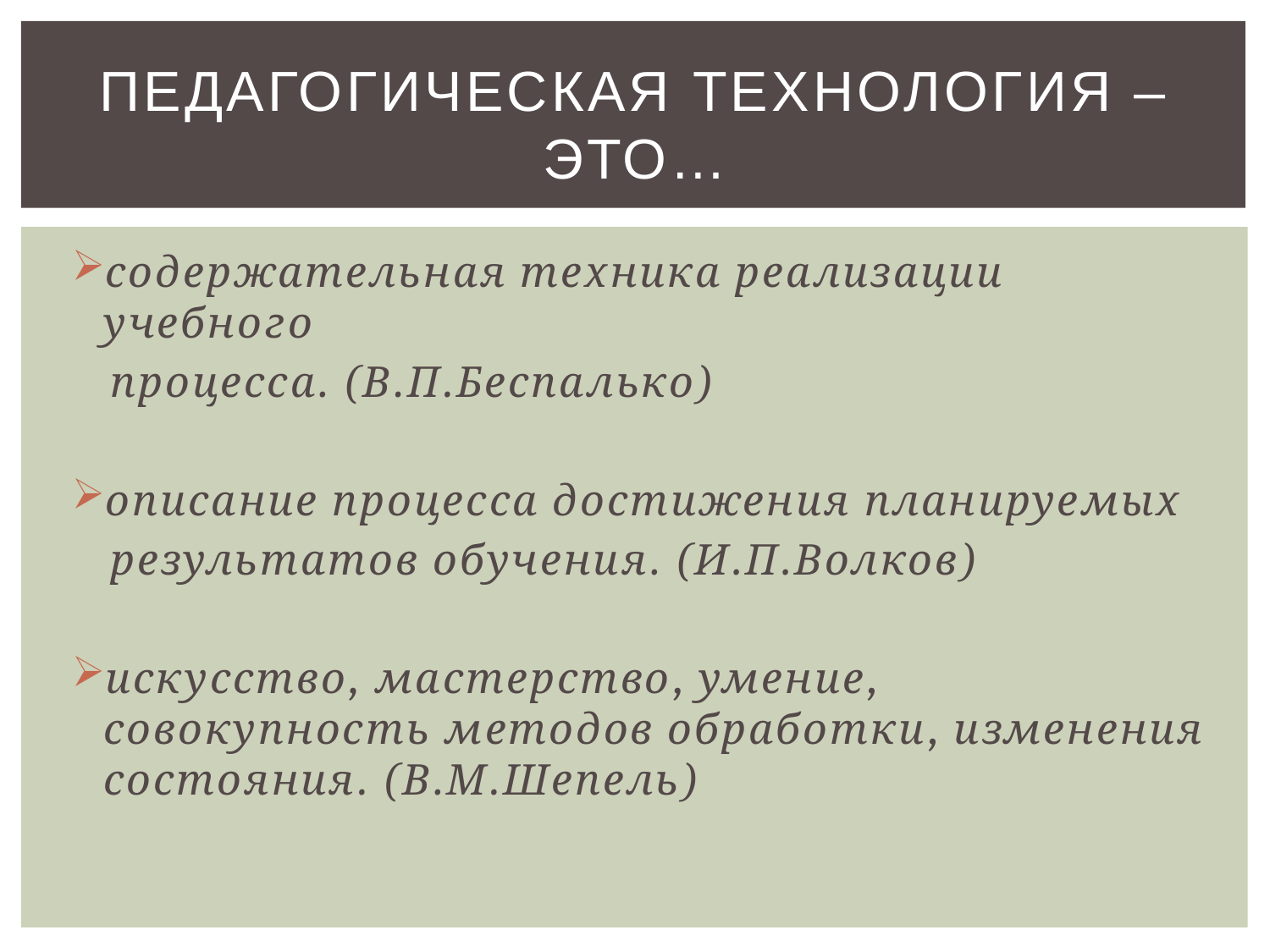

# Педагогическая технология – это…
содержательная техника реализации учебного
   процесса. (В.П.Беспалько)

описание процесса достижения планируемых
   результатов обучения. (И.П.Волков)

искусство, мастерство, умение, совокупность методов обработки, изменения состояния. (В.М.Шепель)